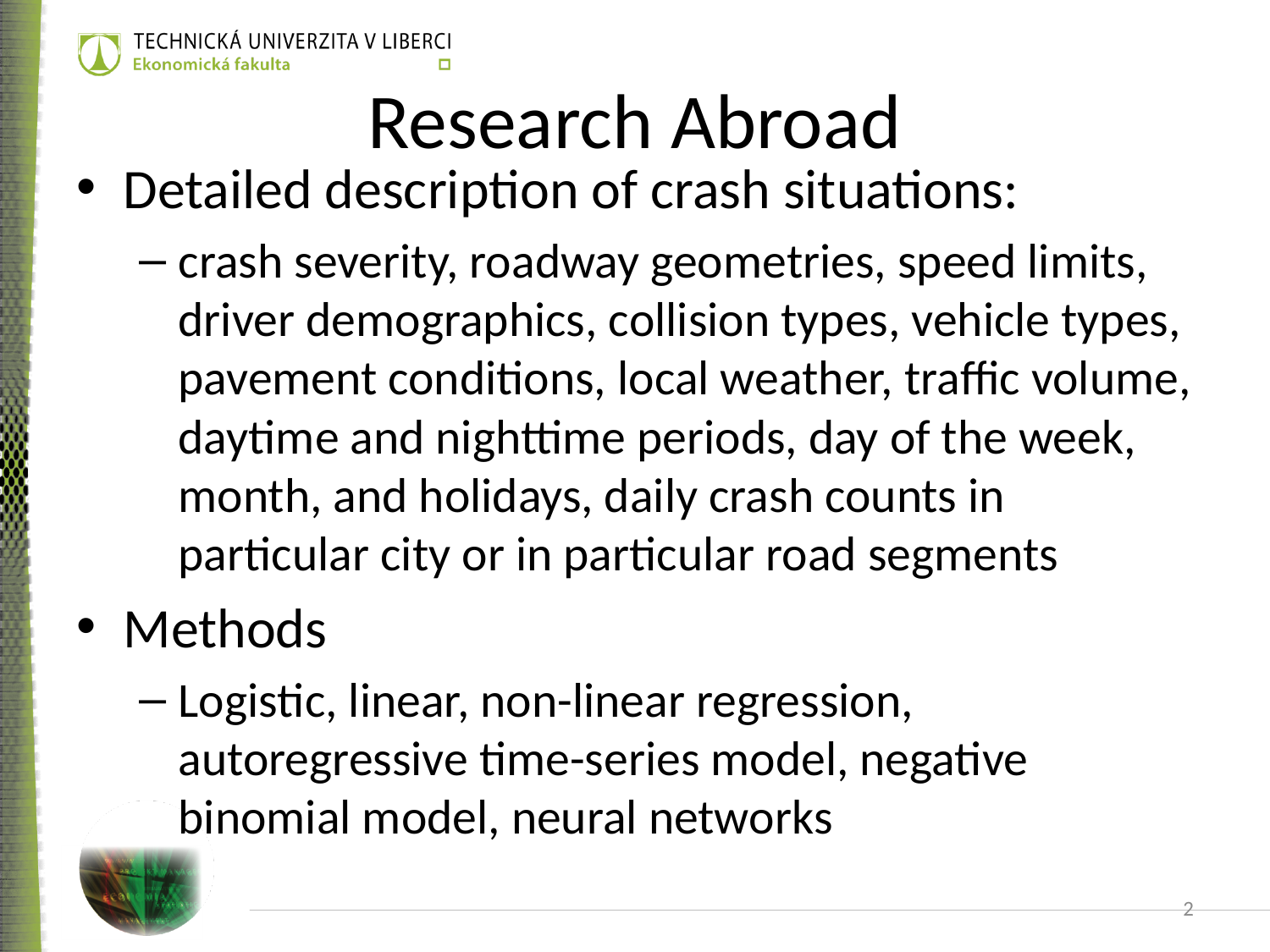

# Research Abroad
Detailed description of crash situations:
crash severity, roadway geometries, speed limits, driver demographics, collision types, vehicle types, pavement conditions, local weather, traffic volume, daytime and nighttime periods, day of the week, month, and holidays, daily crash counts in particular city or in particular road segments
Methods
Logistic, linear, non-linear regression, autoregressive time-series model, negative binomial model, neural networks
2